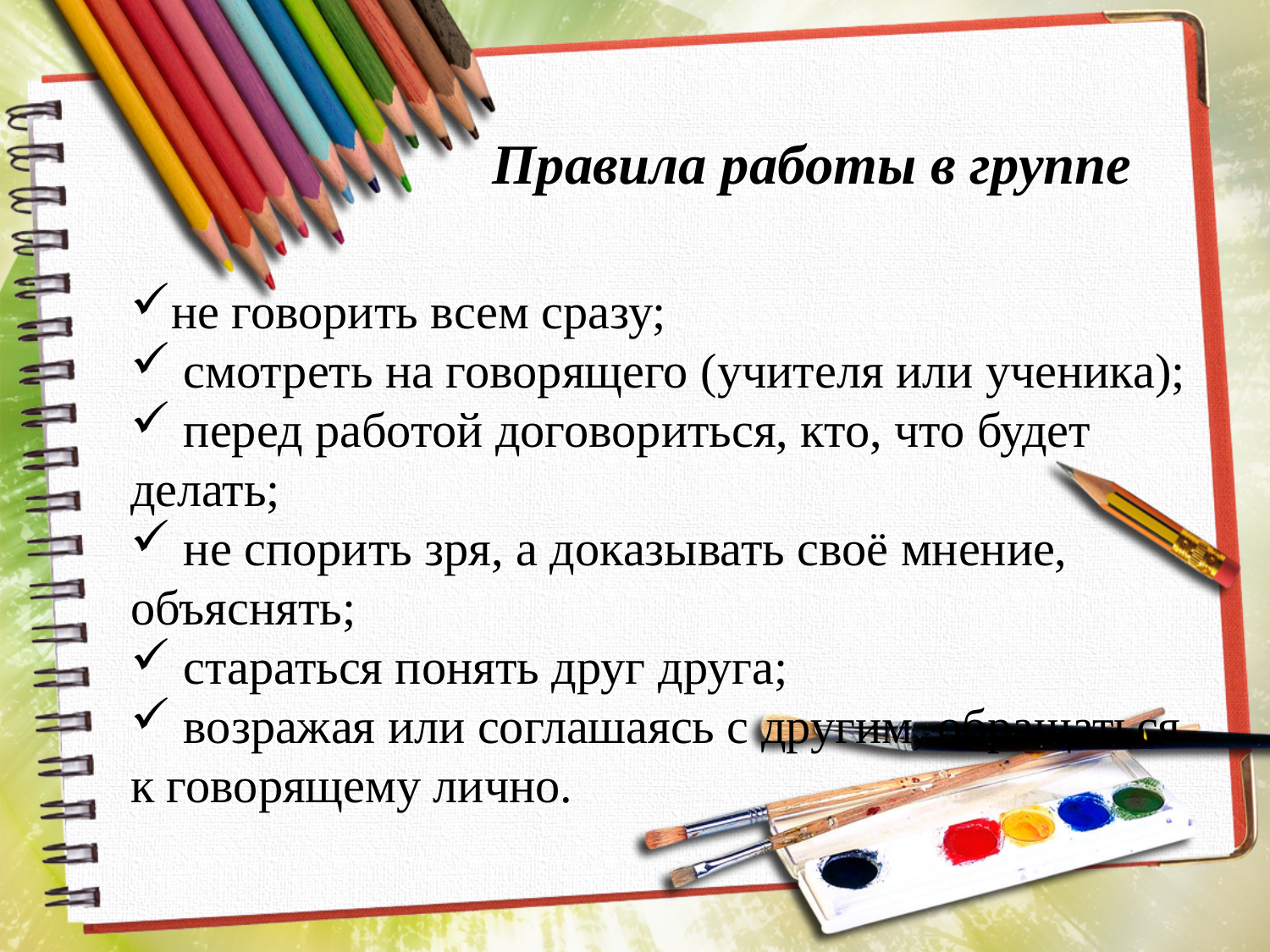

Правила работы в группе

не говорить всем сразу;
 смотреть на говорящего (учителя или ученика);
 перед работой договориться, кто, что будет делать;
 не спорить зря, а доказывать своё мнение, объяснять;
 стараться понять друг друга;
 возражая или соглашаясь с другим, обращаться к говорящему лично.